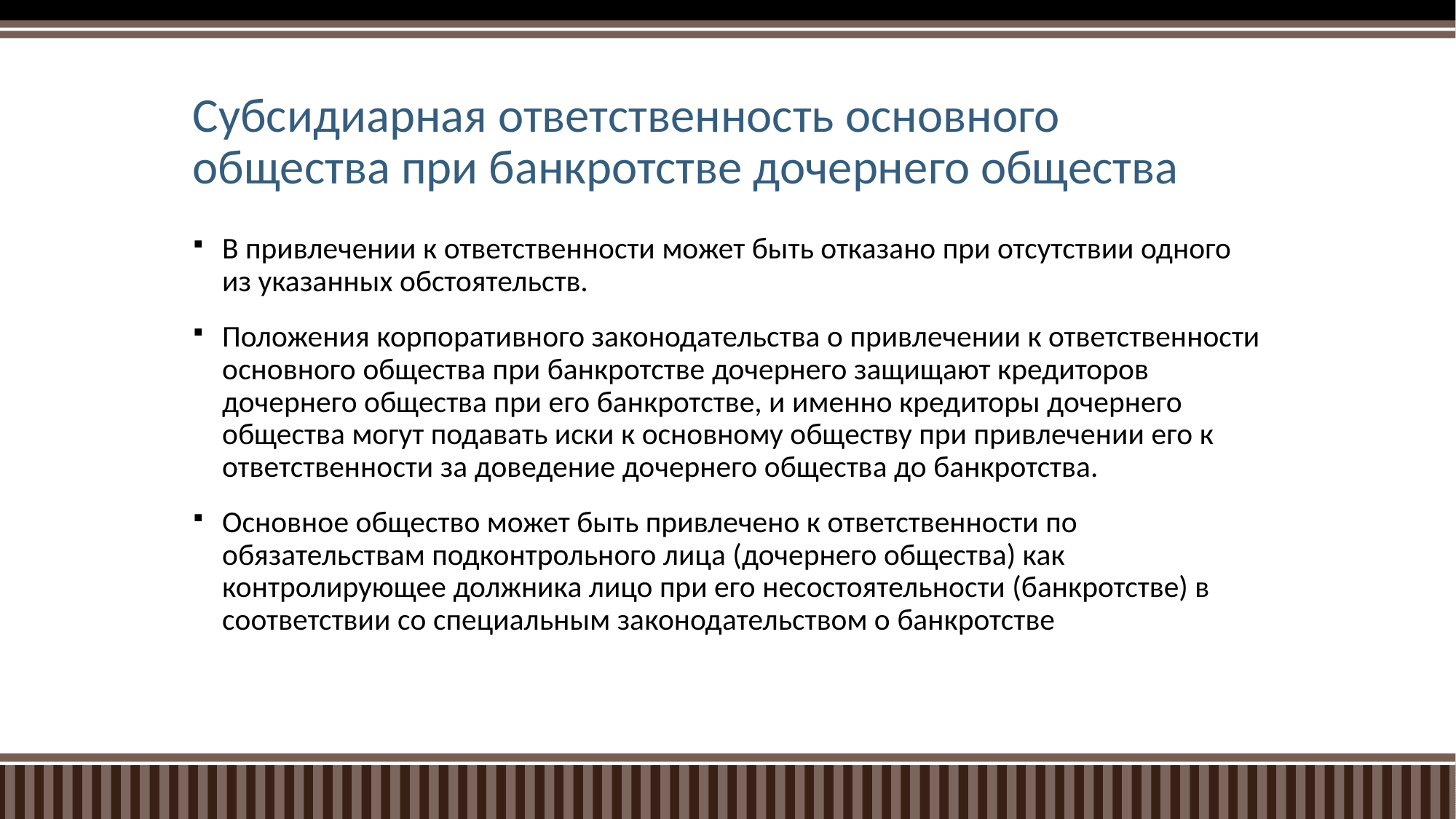

# Субсидиарная ответственность основного общества при банкротстве дочернего общества
В привлечении к ответственности может быть отказано при отсутствии одного из указанных обстоятельств.
Положения корпоративного законодательства о привлечении к ответственности основного общества при банкротстве дочернего защищают кредиторов дочернего общества при его банкротстве, и именно кредиторы дочернего общества могут подавать иски к основному обществу при привлечении его к ответственности за доведение дочернего общества до банкротства.
Основное общество может быть привлечено к ответственности по обязательствам подконтрольного лица (дочернего общества) как контролирующее должника лицо при его несостоятельности (банкротстве) в соответствии со специальным законодательством о банкротстве